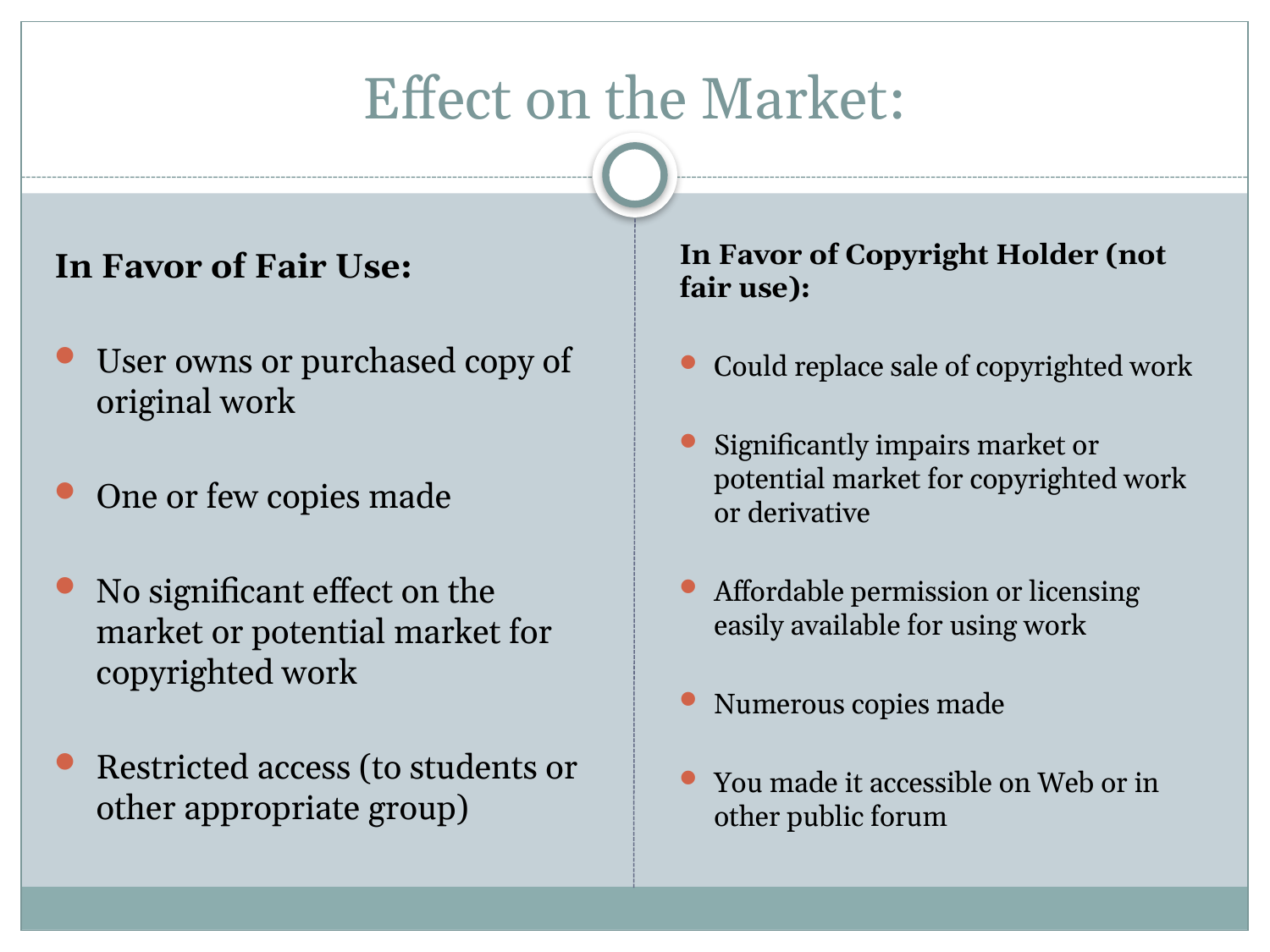

# Effect on the Market:

In Favor of Fair Use:

User owns or purchased copy of original work

One or few copies made

No significant effect on the market or potential market for copyrighted work

Restricted access (to students or other appropriate group)

In Favor of Copyright Holder (not fair use):

Could replace sale of copyrighted work

Significantly impairs market or potential market for copyrighted work or derivative

Affordable permission or licensing easily available for using work

Numerous copies made

You made it accessible on Web or in other public forum